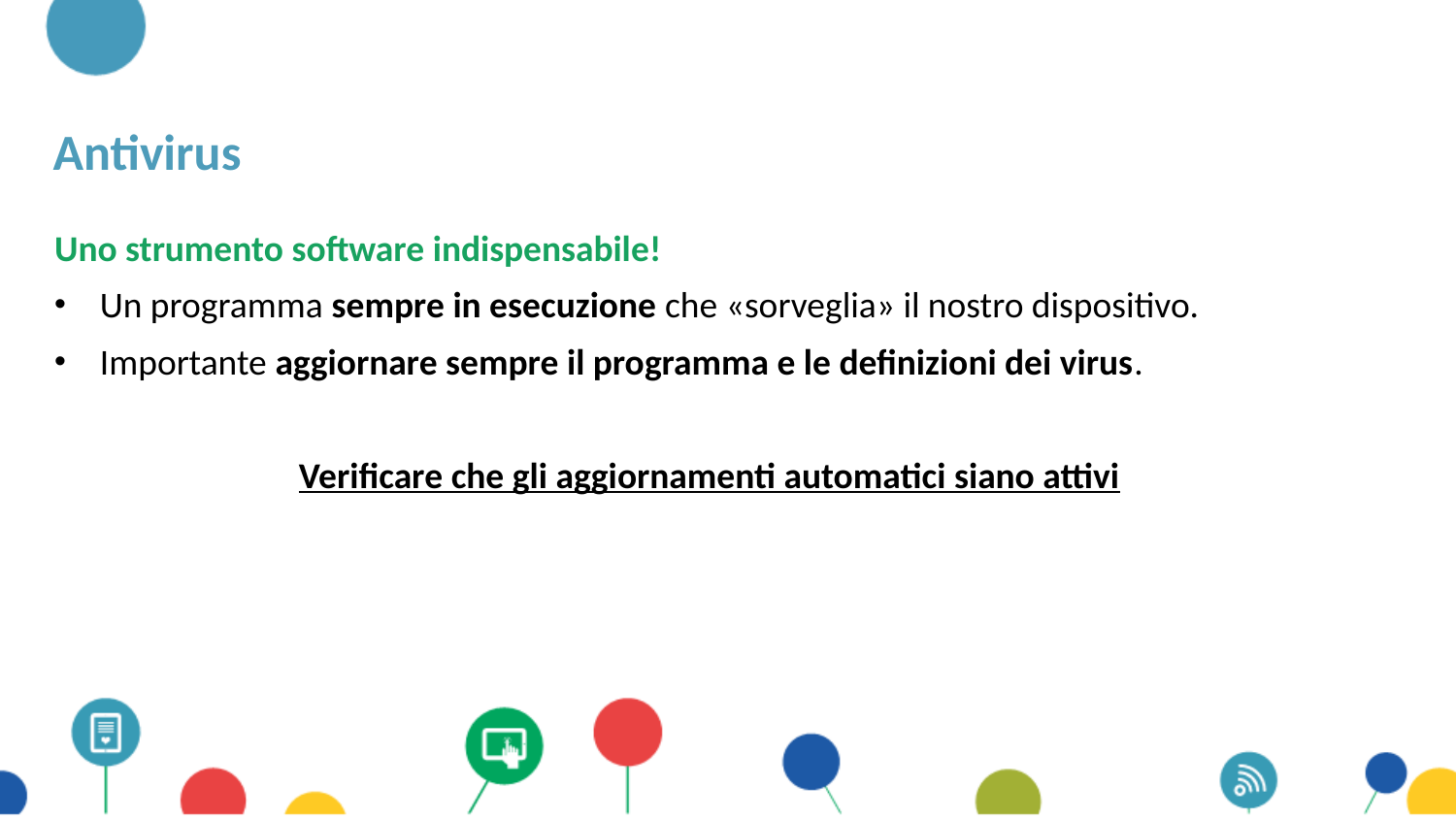

# Antivirus
Uno strumento software indispensabile!
Un programma sempre in esecuzione che «sorveglia» il nostro dispositivo.
Importante aggiornare sempre il programma e le definizioni dei virus.

Verificare che gli aggiornamenti automatici siano attivi